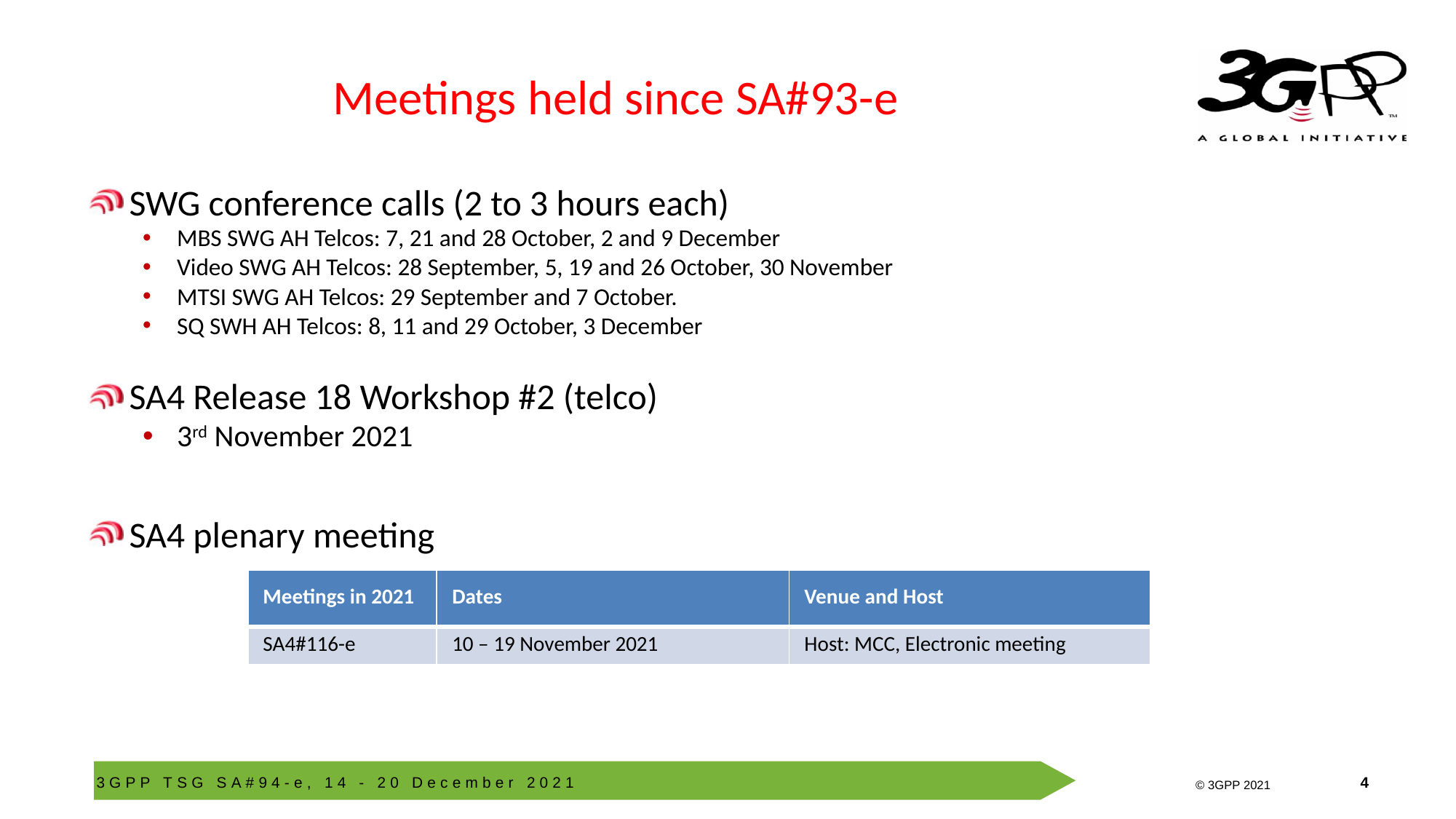

# Meetings held since SA#93-e
SWG conference calls (2 to 3 hours each)
MBS SWG AH Telcos: 7, 21 and 28 October, 2 and 9 December
Video SWG AH Telcos: 28 September, 5, 19 and 26 October, 30 November
MTSI SWG AH Telcos: 29 September and 7 October.
SQ SWH AH Telcos: 8, 11 and 29 October, 3 December

SA4 Release 18 Workshop #2 (telco)
3rd November 2021

SA4 plenary meeting
| Meetings in 2021 | Dates | Venue and Host |
| --- | --- | --- |
| SA4#116-e | 10 – 19 November 2021 | Host: MCC, Electronic meeting |